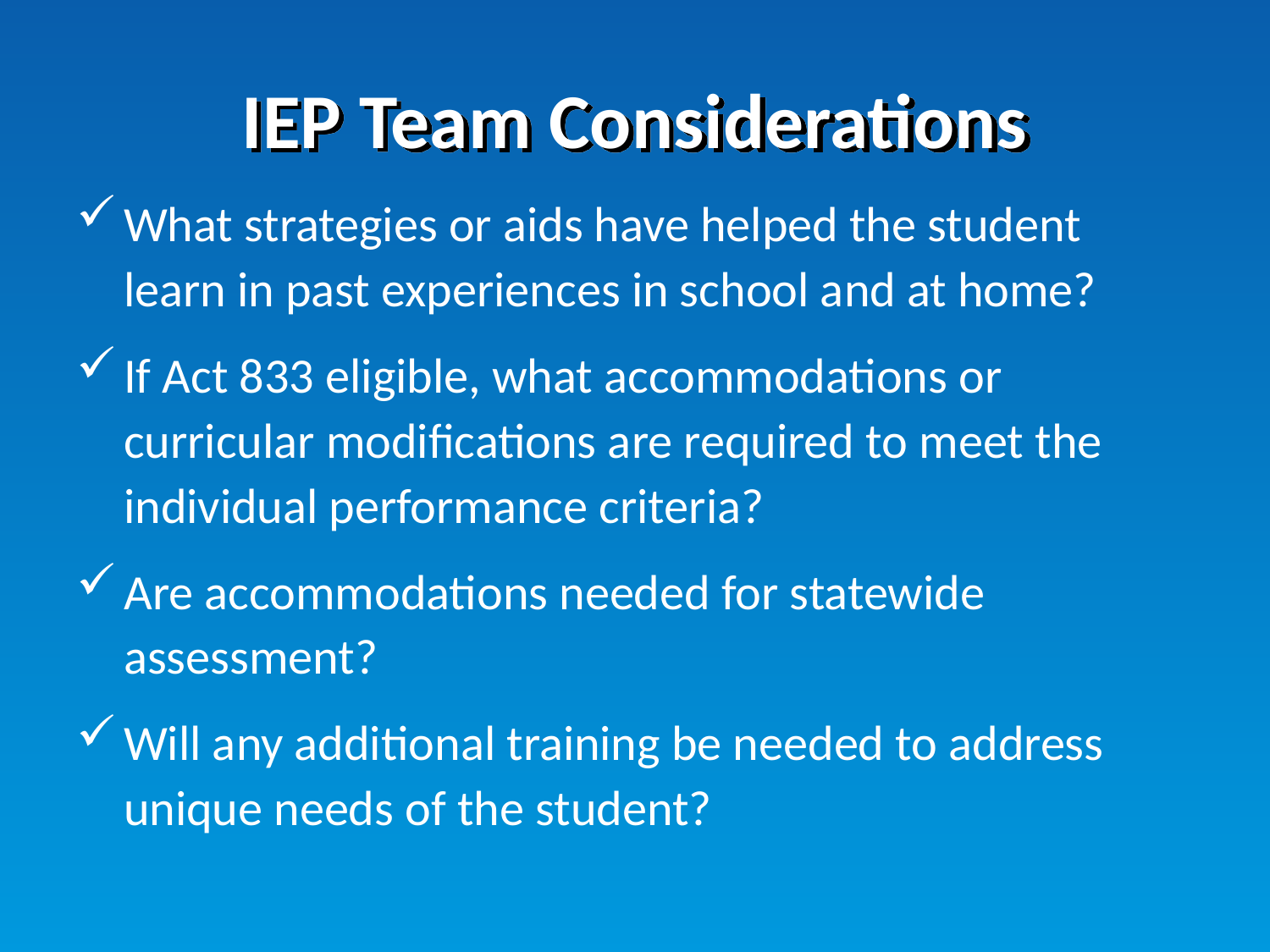

# IEP Team Considerations
What strategies or aids have helped the student learn in past experiences in school and at home?
If Act 833 eligible, what accommodations or curricular modifications are required to meet the individual performance criteria?
Are accommodations needed for statewide assessment?
Will any additional training be needed to address unique needs of the student?